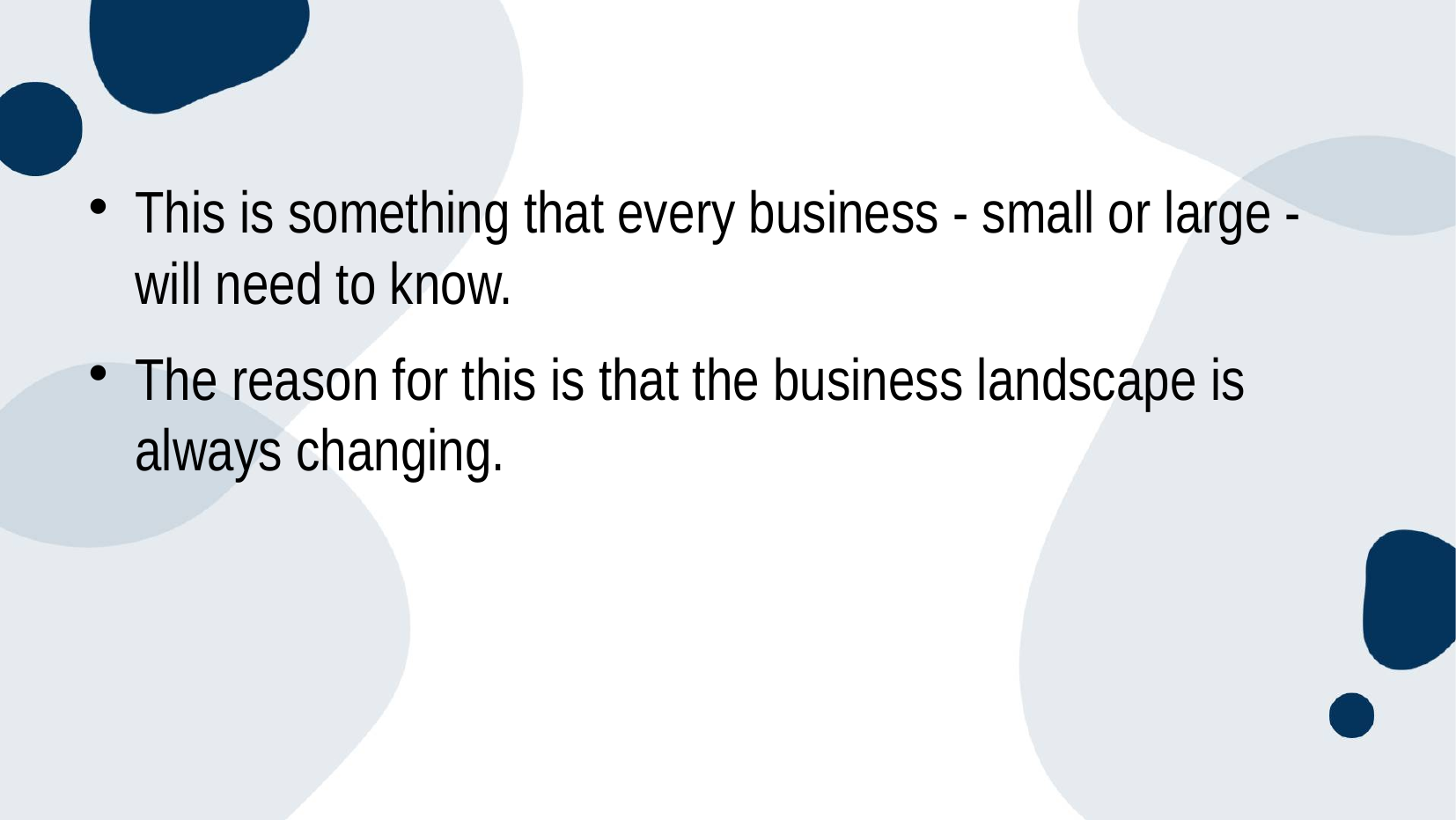

#
This is something that every business - small or large - will need to know.
The reason for this is that the business landscape is always changing.